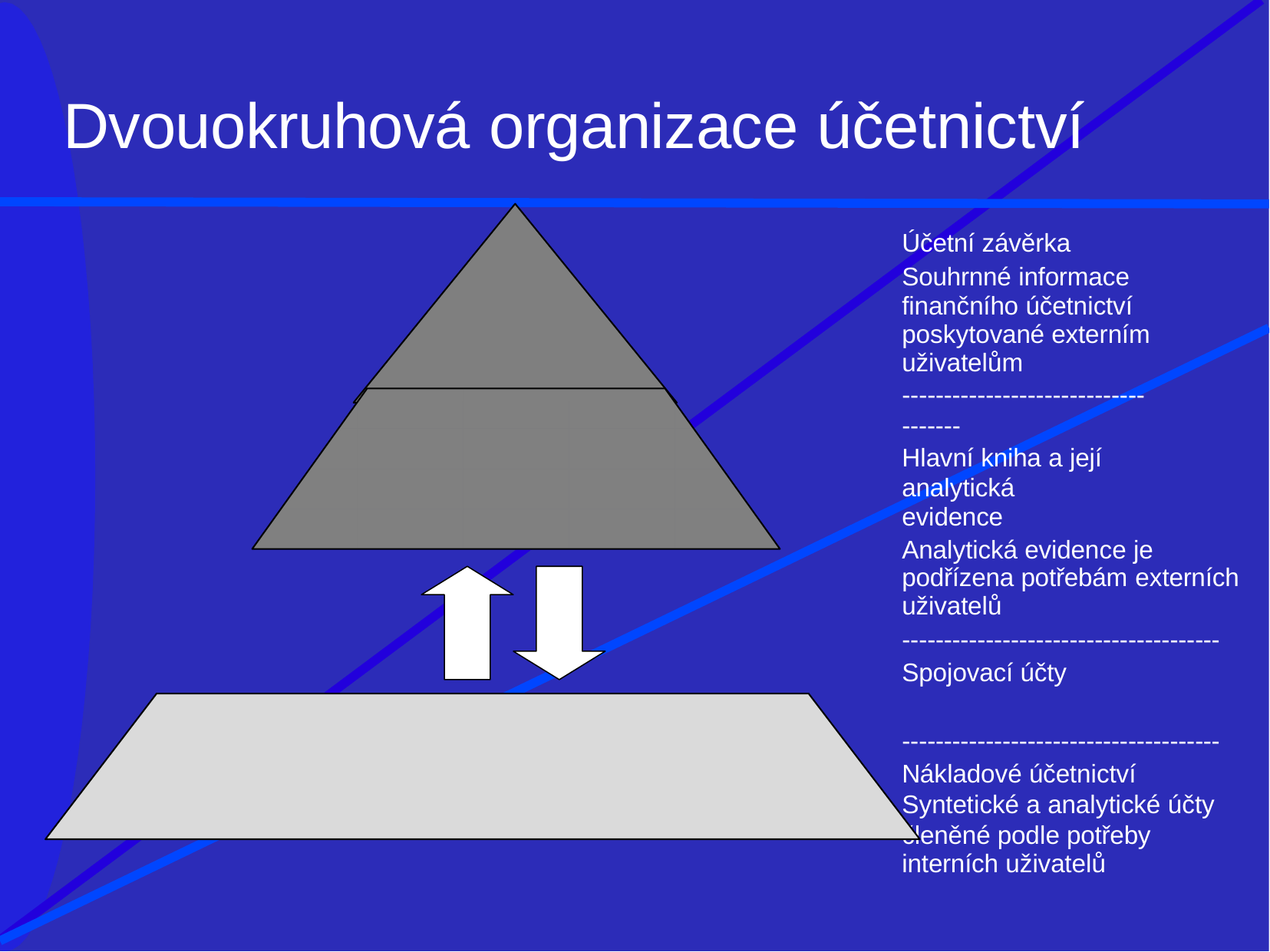

# Dvouokruhová organizace účetnictví

Účetní závěrka
Souhrnné informace finančního účetnictví poskytované externím uživatelům
------------------------------------
Hlavní kniha a její analytická
evidence
Analytická evidence je podřízena potřebám externích uživatelů
--------------------------------------
Spojovací účty

--------------------------------------
Nákladové účetnictví Syntetické a analytické účty členěné podle potřeby
interních uživatelů